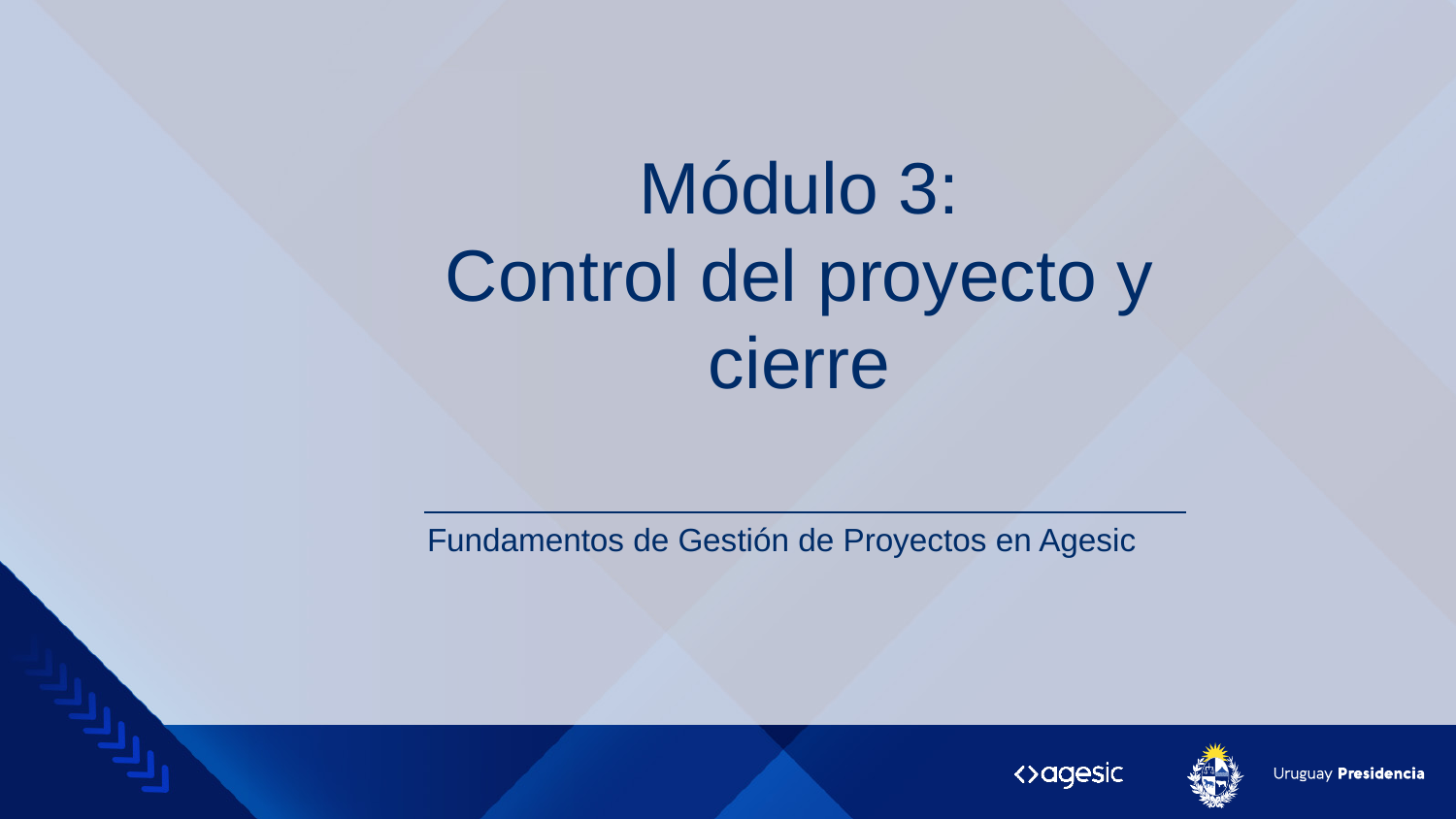

Módulo 3:
Control del proyecto y cierre

Fundamentos de Gestión de Proyectos en Agesic